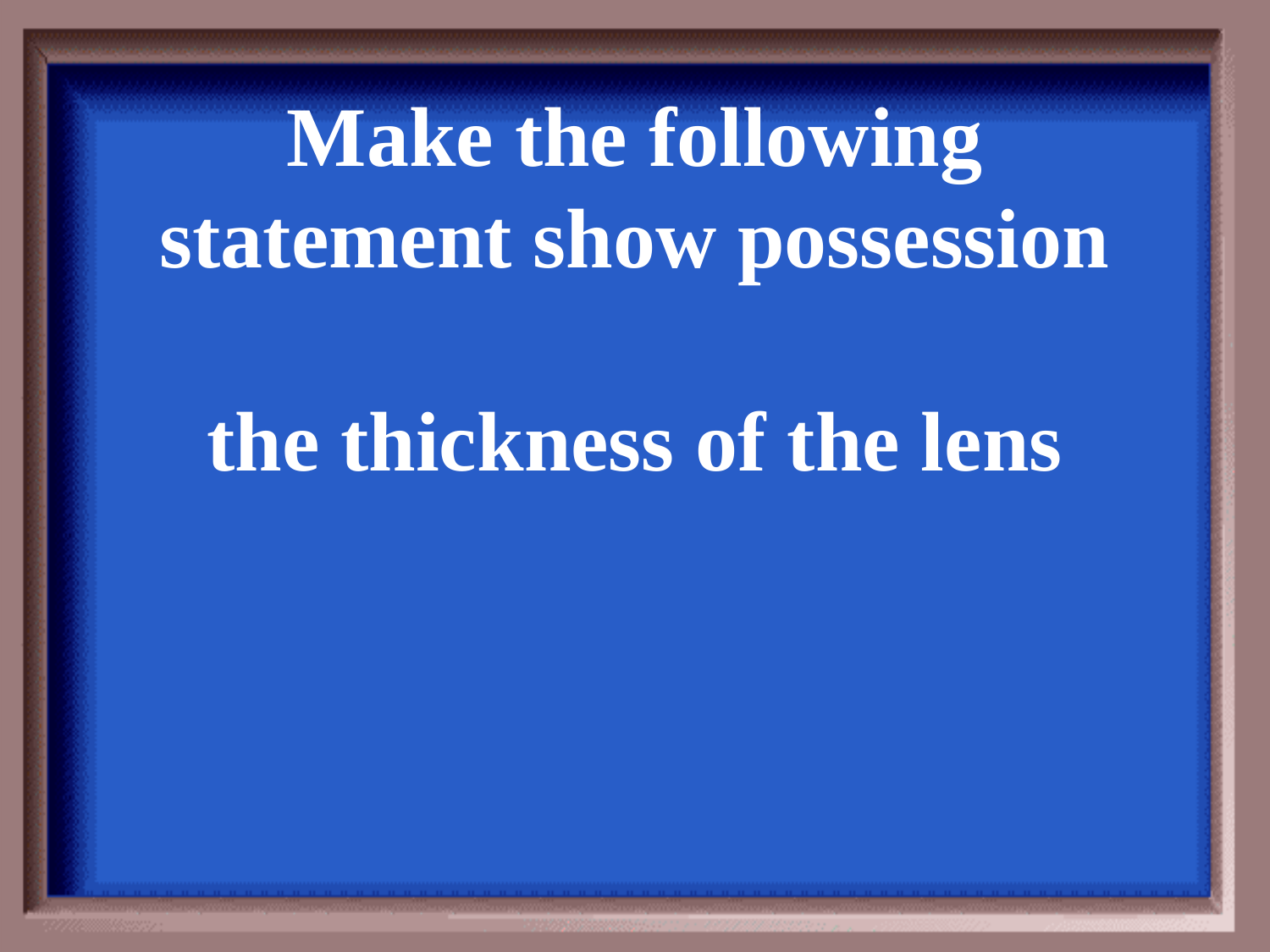

Make the following statement show possession
the thickness of the lens